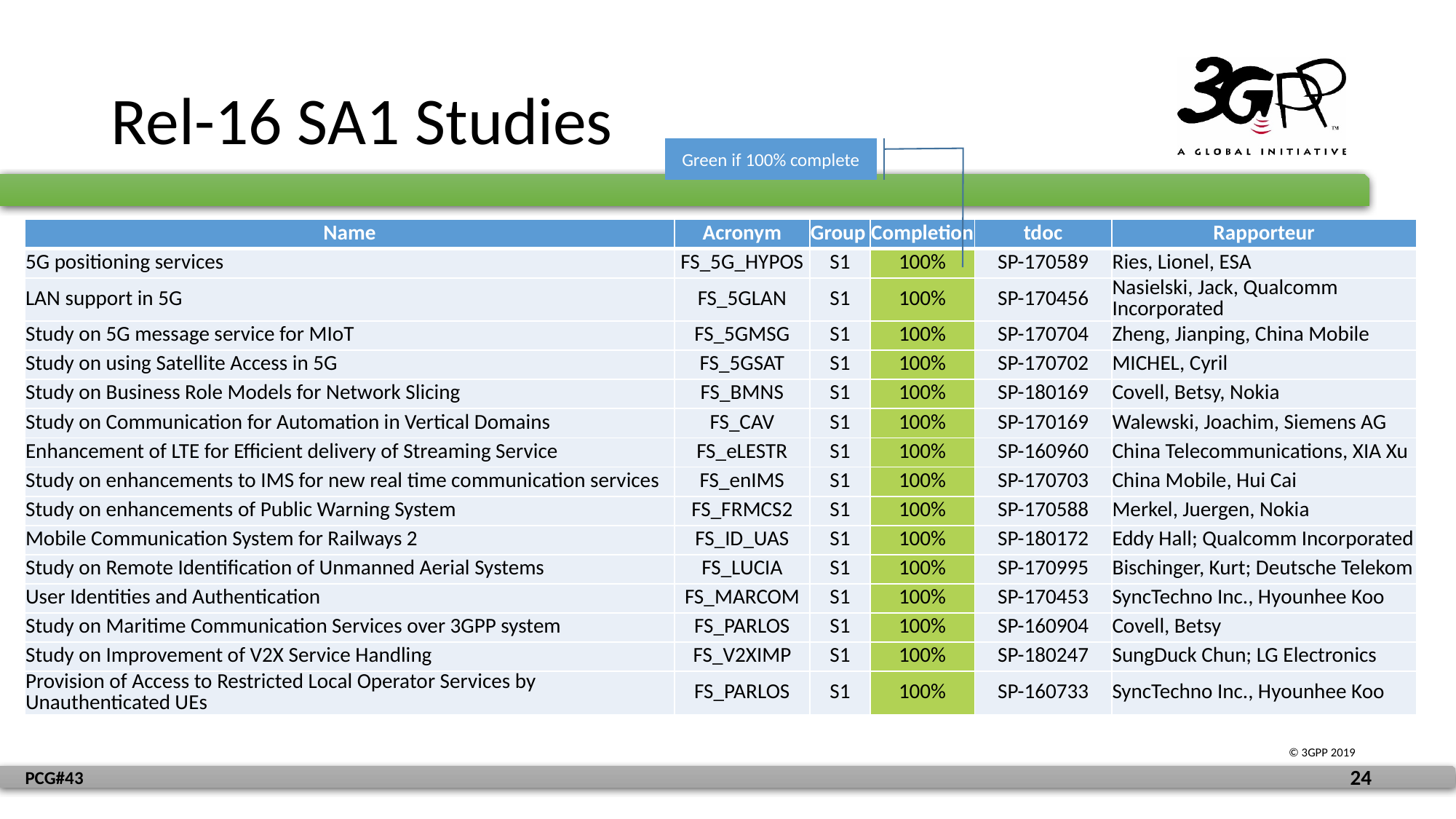

# Rel-16 SA1 Studies
Green if 100% complete
| Name | Acronym | Group | Completion | tdoc | Rapporteur |
| --- | --- | --- | --- | --- | --- |
| 5G positioning services | FS\_5G\_HYPOS | S1 | 100% | SP-170589 | Ries, Lionel, ESA |
| LAN support in 5G | FS\_5GLAN | S1 | 100% | SP-170456 | Nasielski, Jack, Qualcomm Incorporated |
| Study on 5G message service for MIoT | FS\_5GMSG | S1 | 100% | SP-170704 | Zheng, Jianping, China Mobile |
| Study on using Satellite Access in 5G | FS\_5GSAT | S1 | 100% | SP-170702 | MICHEL, Cyril |
| Study on Business Role Models for Network Slicing | FS\_BMNS | S1 | 100% | SP-180169 | Covell, Betsy, Nokia |
| Study on Communication for Automation in Vertical Domains | FS\_CAV | S1 | 100% | SP-170169 | Walewski, Joachim, Siemens AG |
| Enhancement of LTE for Efficient delivery of Streaming Service | FS\_eLESTR | S1 | 100% | SP-160960 | China Telecommunications, XIA Xu |
| Study on enhancements to IMS for new real time communication services | FS\_enIMS | S1 | 100% | SP-170703 | China Mobile, Hui Cai |
| Study on enhancements of Public Warning System | FS\_FRMCS2 | S1 | 100% | SP-170588 | Merkel, Juergen, Nokia |
| Mobile Communication System for Railways 2 | FS\_ID\_UAS | S1 | 100% | SP-180172 | Eddy Hall; Qualcomm Incorporated |
| Study on Remote Identification of Unmanned Aerial Systems | FS\_LUCIA | S1 | 100% | SP-170995 | Bischinger, Kurt; Deutsche Telekom |
| User Identities and Authentication | FS\_MARCOM | S1 | 100% | SP-170453 | SyncTechno Inc., Hyounhee Koo |
| Study on Maritime Communication Services over 3GPP system | FS\_PARLOS | S1 | 100% | SP-160904 | Covell, Betsy |
| Study on Improvement of V2X Service Handling | FS\_V2XIMP | S1 | 100% | SP-180247 | SungDuck Chun; LG Electronics |
| Provision of Access to Restricted Local Operator Services by Unauthenticated UEs | FS\_PARLOS | S1 | 100% | SP-160733 | SyncTechno Inc., Hyounhee Koo |